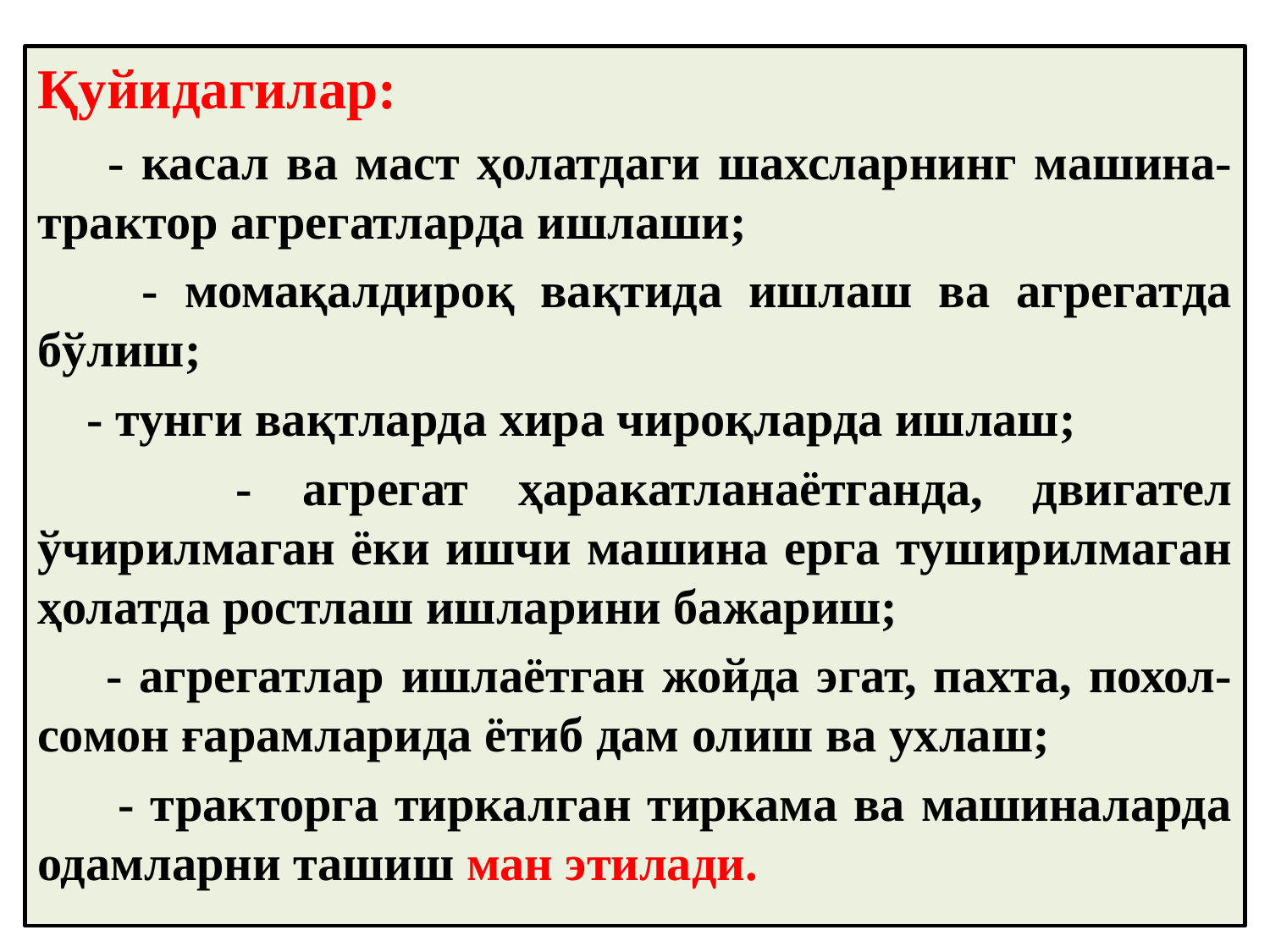

Қуйидагилар:
    - касал ва маст ҳолатдаги шахсларнинг машина-трактор агрегатларда ишлаши;
    - момақалдироқ вақтида ишлаш ва агрегатда бўлиш;
    - тунги вақтларда хира чироқларда ишлаш;
    - агрегат ҳаракатланаётганда, двигател ўчирилмаган ёки ишчи машина ерга туширилмаган ҳолатда ростлаш ишларини бажариш;
    - агрегатлар ишлаётган жойда эгат, пахта, похол-сомон ғарамларида ётиб дам олиш ва ухлаш;
     - тракторга тиркалган тиркама ва машиналарда одамларни ташиш ман этилади.